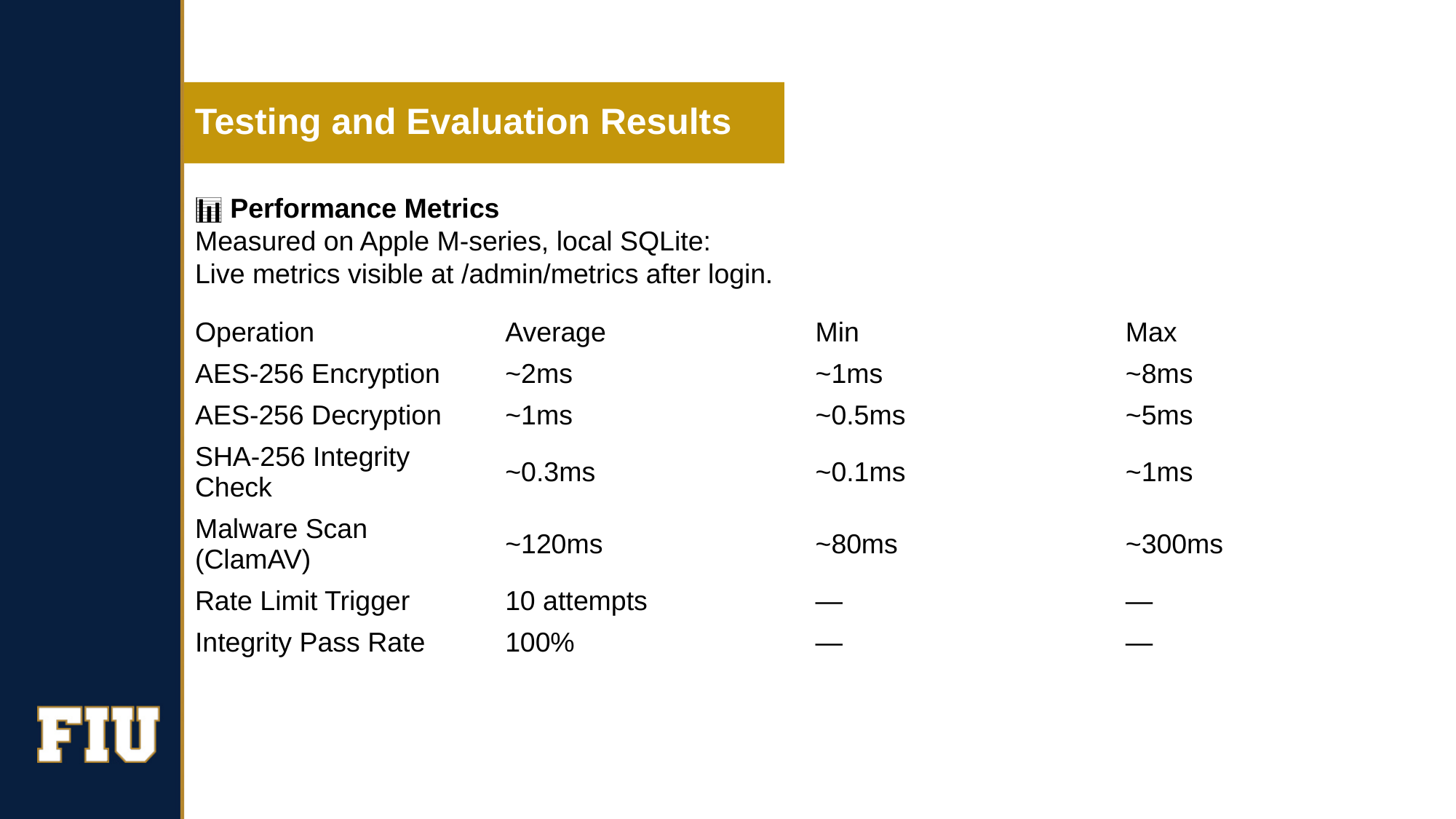

# Testing and Evaluation Results

📊 Performance Metrics
Measured on Apple M-series, local SQLite:
Live metrics visible at /admin/metrics after login.

| Operation | Average | Min | Max |
| --- | --- | --- | --- |
| AES-256 Encryption | ~2ms | ~1ms | ~8ms |
| AES-256 Decryption | ~1ms | ~0.5ms | ~5ms |
| SHA-256 Integrity Check | ~0.3ms | ~0.1ms | ~1ms |
| Malware Scan (ClamAV) | ~120ms | ~80ms | ~300ms |
| Rate Limit Trigger | 10 attempts | — | — |
| Integrity Pass Rate | 100% | — | — |